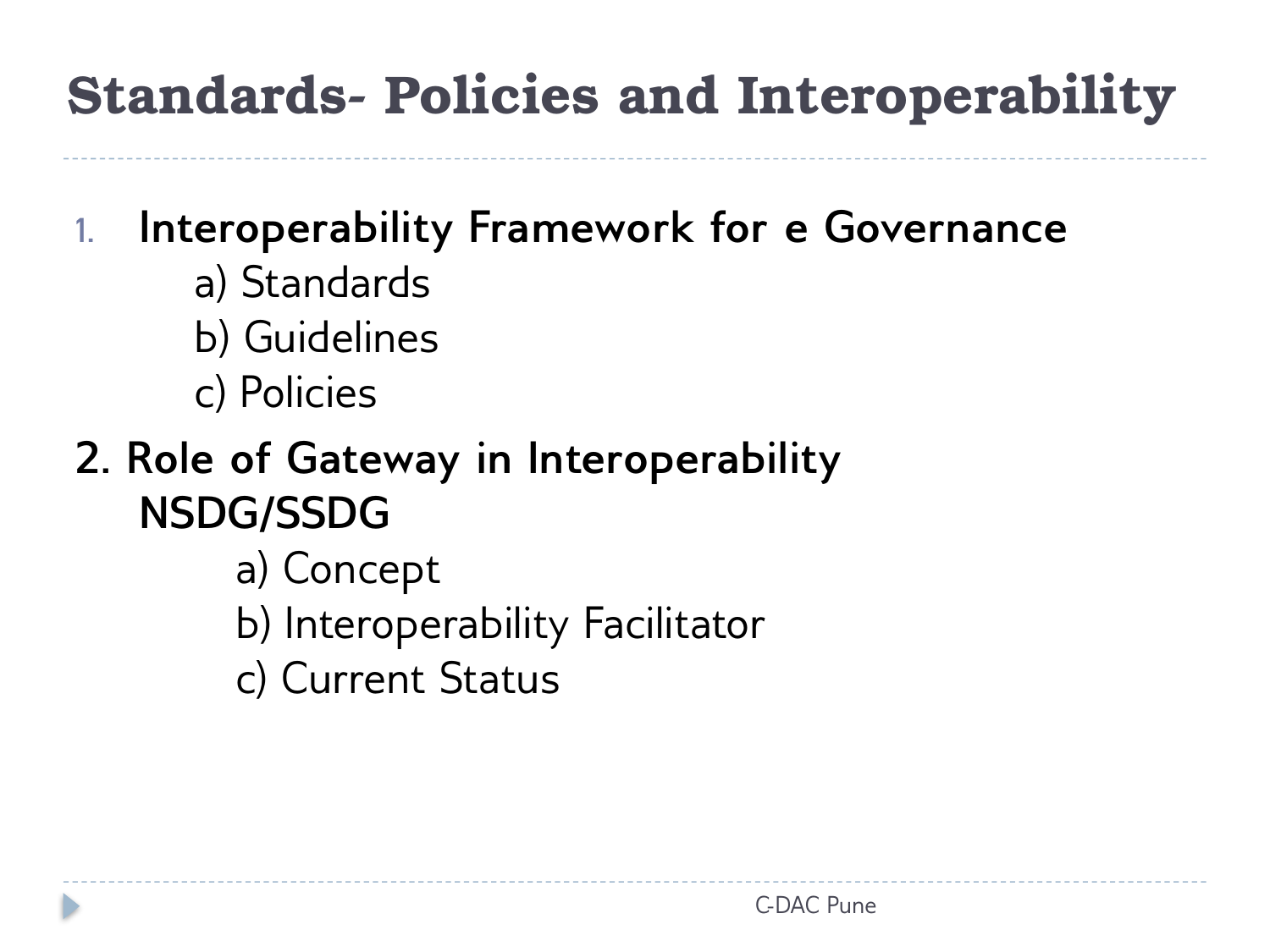

# Standards- Policies and Interoperability
Interoperability Framework for e Governance
    a) Standards
    b) Guidelines
    c) Policies
2. Role of Gateway in Interoperability
NSDG/SSDG
       a) Concept
       b) Interoperability Facilitator
       c) Current Status
C-DAC Pune